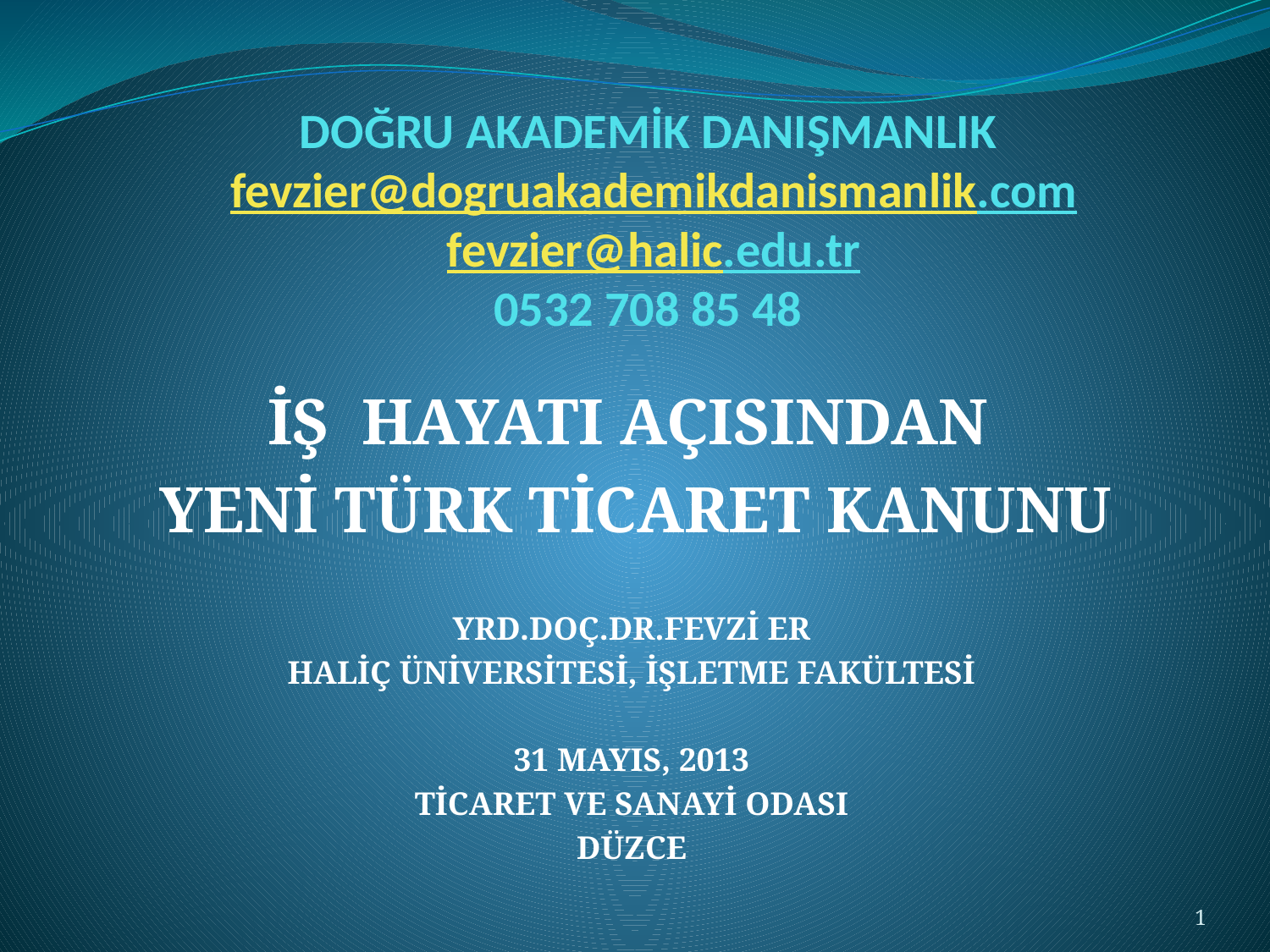

# DOĞRU AKADEMİK DANIŞMANLIK fevzier@dogruakademikdanismanlik.com fevzier@halic.edu.tr 0532 708 85 48
İŞ  HAYATI AÇISINDAN
YENİ TÜRK TİCARET KANUNU

YRD.DOÇ.DR.FEVZİ ER
HALİÇ ÜNİVERSİTESİ, İŞLETME FAKÜLTESİ

31 MAYIS, 2013
TİCARET VE SANAYİ ODASI
DÜZCE

1